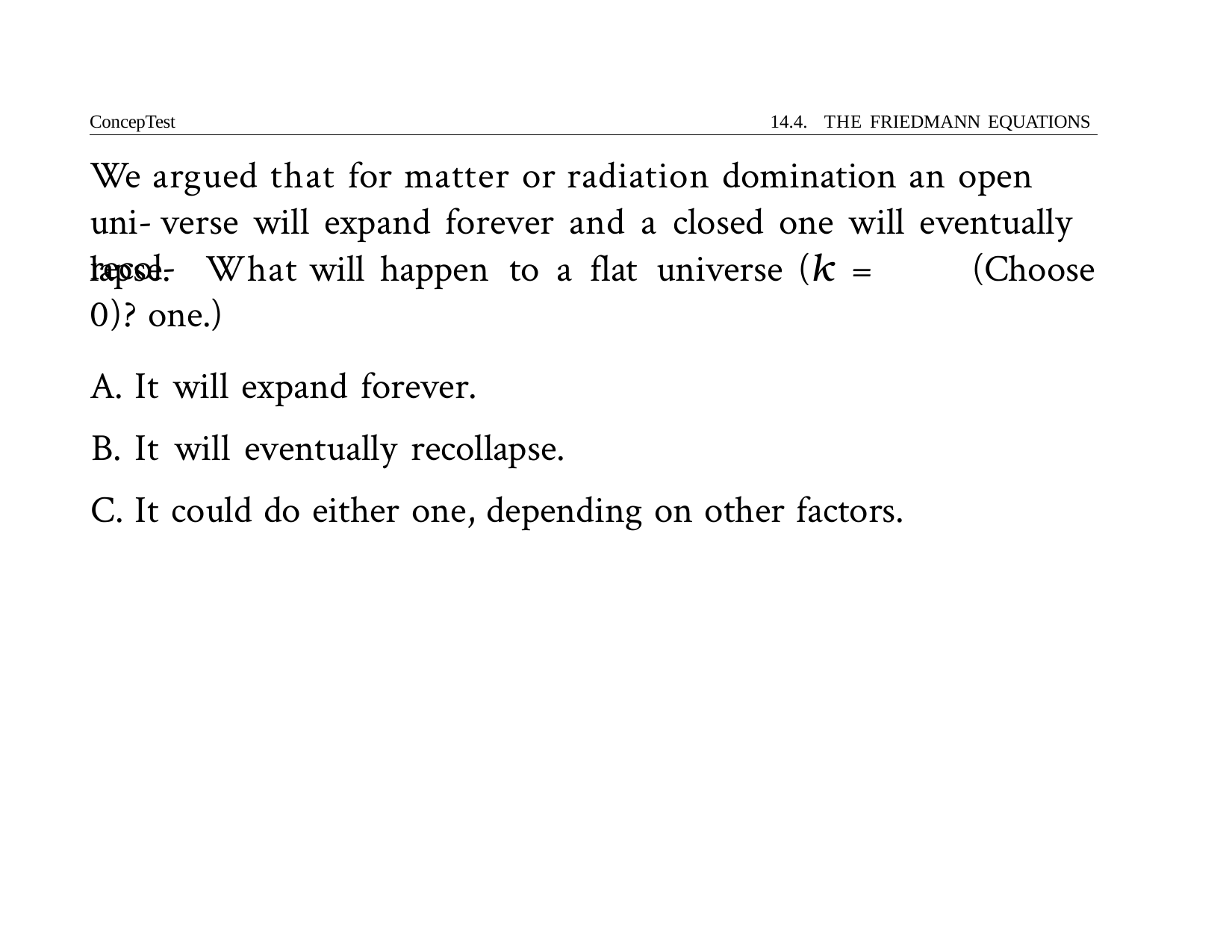

ConcepTest	14.4.  THE FRIEDMANN EQUATIONS

# We argued that for matter or radiation domination an open uni- verse will expand forever and a closed one will eventually recol-
lapse.	What	will	happen	to	a	flat	universe	(k	=	0)? one.)
It will expand forever.
It will eventually recollapse.
It could do either one, depending on other factors.
(Choose